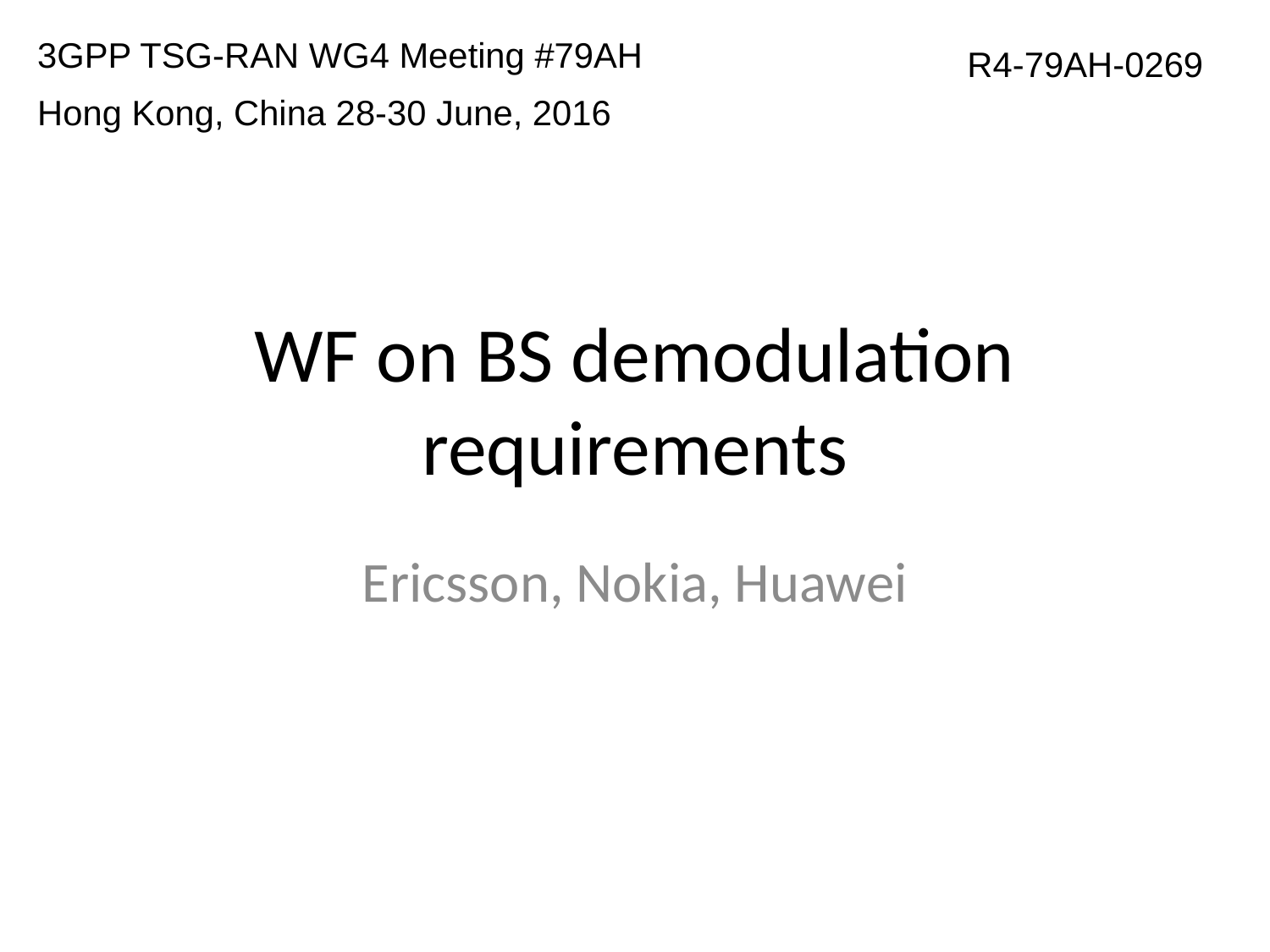

3GPP TSG-RAN WG4 Meeting #79AH
Hong Kong, China 28-30 June, 2016
R4-79AH-0269
# WF on BS demodulation requirements
Ericsson, Nokia, Huawei